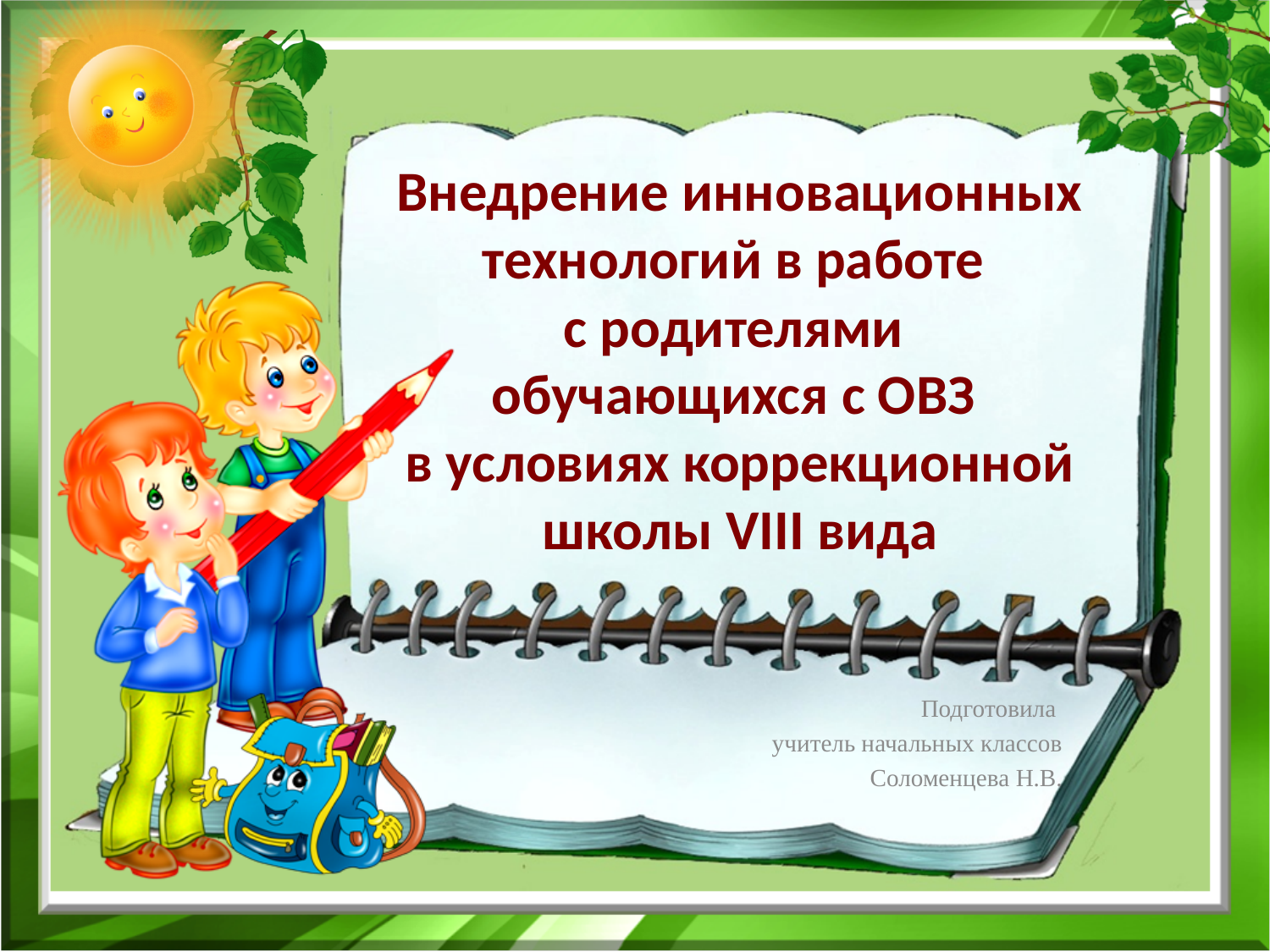

# Внедрение инновационных технологий в работе с родителями обучающихся с ОВЗ в условиях коррекционной школы VIII вида
Подготовила
учитель начальных классов
Соломенцева Н.В.